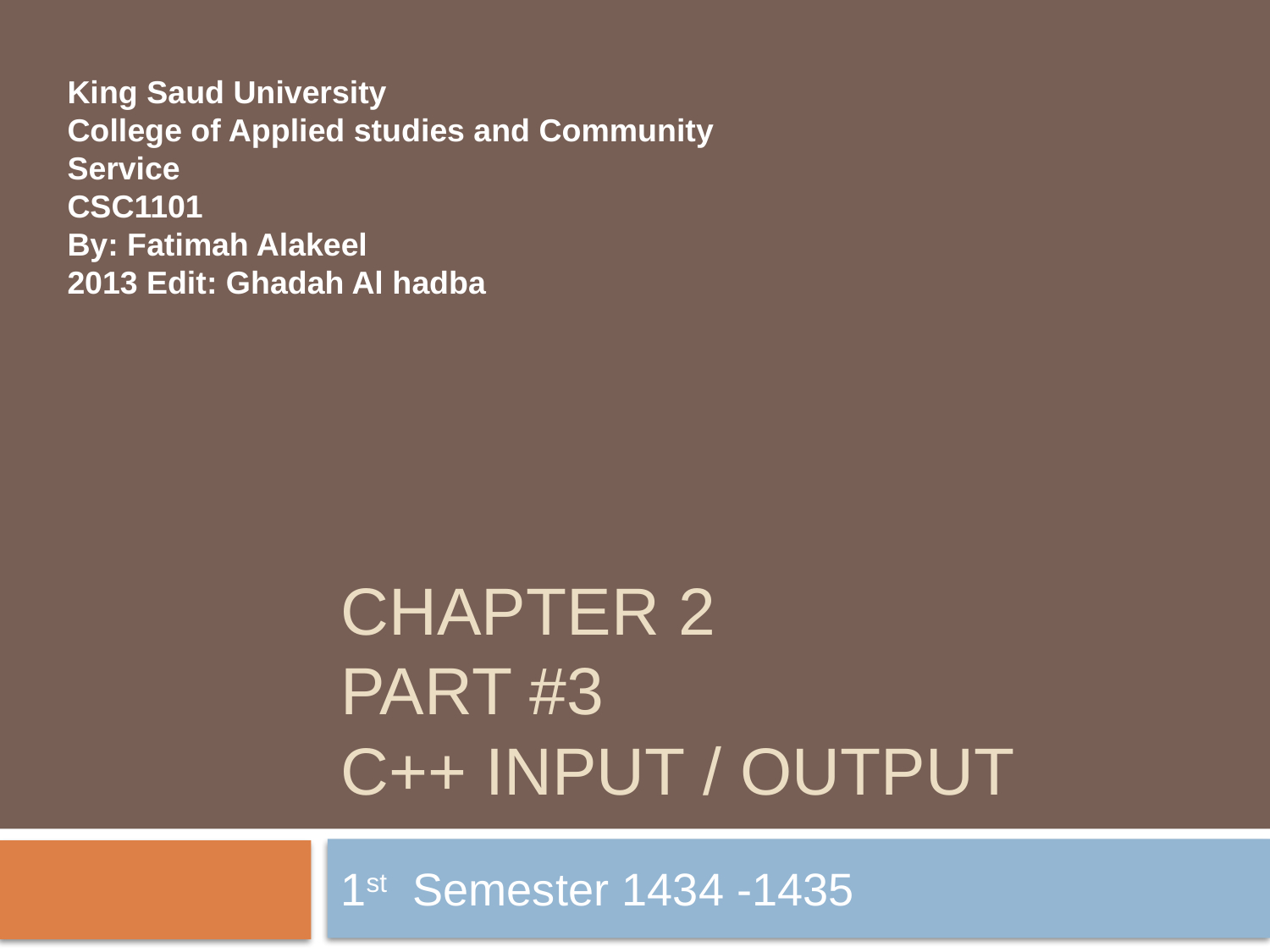

King Saud University
College of Applied studies and Community Service
CSC1101
By: Fatimah Alakeel
2013 Edit: Ghadah Al hadba
# Chapter 2 part #3 C++ Input / Output
1st  Semester 1434 -1435